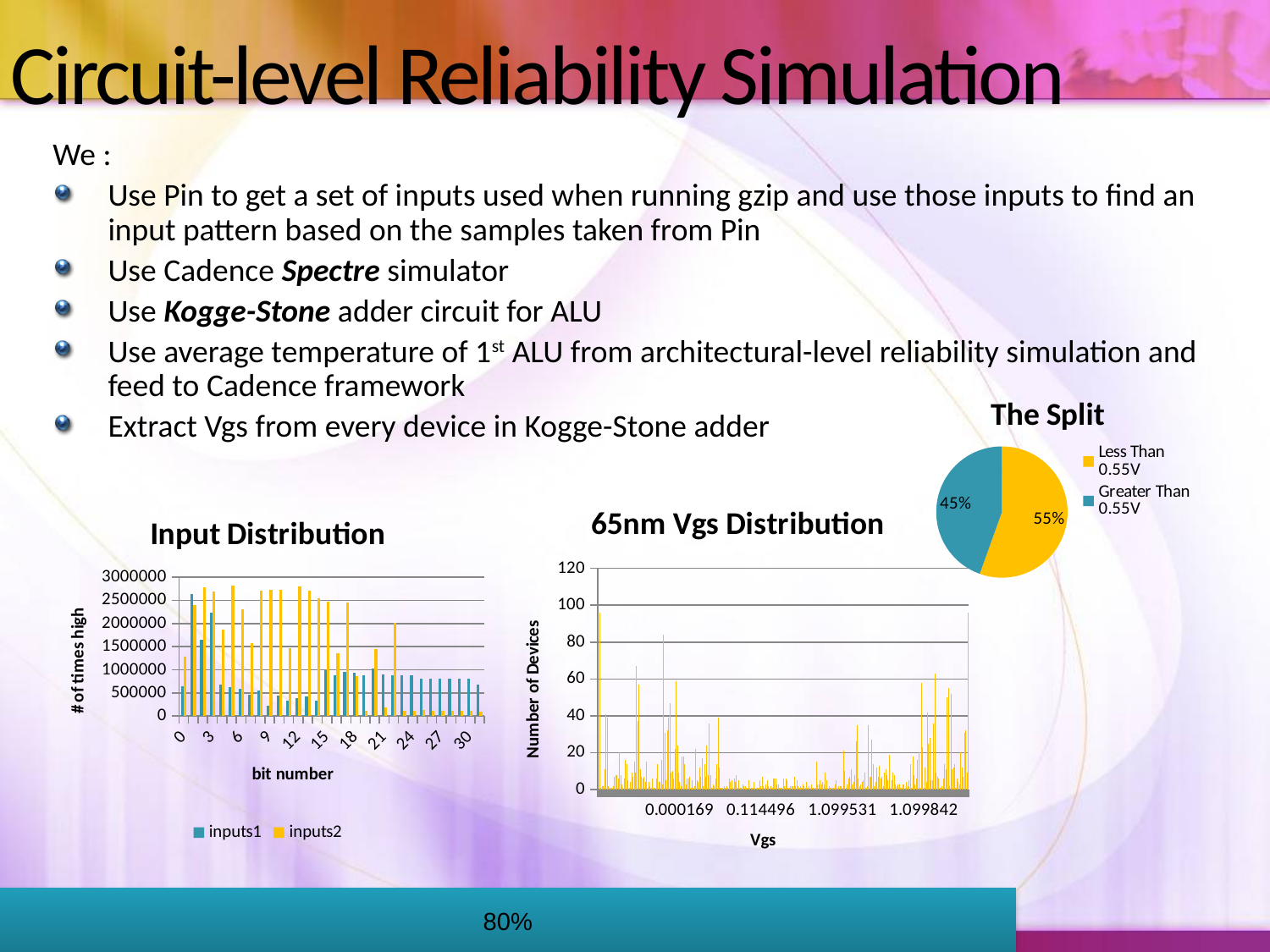

# Circuit-level Reliability Simulation
We :
Use Pin to get a set of inputs used when running gzip and use those inputs to find an input pattern based on the samples taken from Pin
Use Cadence Spectre simulator
Use Kogge-Stone adder circuit for ALU
Use average temperature of 1st ALU from architectural-level reliability simulation and feed to Cadence framework
Extract Vgs from every device in Kogge-Stone adder

### Chart: The Split

| Category |  |
|---|---|
| Less Than 0.55V | 1598.0 |
| Greater Than 0.55V | 1282.0 |

### Chart: 65nm Vgs Distribution

| Category |  |
|---|---|
|  | None |
| 0 | 96.0 |
| 2.000000000000002E-6 | 1.0 |
| 3.0000000000000035E-6 | 2.0 |
| 4.0000000000000041E-6 | 2.0 |
| 5.0000000000000072E-6 | 11.0 |
| 6.0000000000000069E-6 | 41.0 |
| 7.0000000000000092E-6 | 39.0 |
| 9.0000000000000138E-6 | 2.0 |
| 1.0000000000000011E-5 | 1.0 |
| 1.2000000000000012E-5 | 1.0 |
| 1.2999999999999999E-5 | 1.0 |
| 1.4000000000000012E-5 | 2.0 |
| 1.5999999999999999E-5 | 7.0 |
| 1.8000000000000024E-5 | 8.0 |
| 1.9000000000000028E-5 | 8.0 |
| 2.1000000000000016E-5 | 6.0 |
| 2.4000000000000024E-5 | 20.0 |
| 2.7000000000000036E-5 | 8.0 |
| 3.4000000000000047E-5 | 3.0 |
| 3.6000000000000048E-5 | 1.0 |
| 3.7000000000000046E-5 | 6.0 |
| 4.0000000000000037E-5 | 16.0 |
| 4.3000000000000036E-5 | 14.0 |
| 4.5000000000000037E-5 | 5.0 |
| 4.6000000000000034E-5 | 1.0 |
| 4.8000000000000049E-5 | 4.0 |
| 5.500000000000007E-5 | 9.0 |
| 6.2000000000000084E-5 | 7.0 |
| 6.6000000000000073E-5 | 15.0 |
| 6.7000000000000097E-5 | 9.0 |
| 6.8000000000000067E-5 | 67.0 |
| 7.3000000000000067E-5 | 37.0 |
| 7.4000000000000091E-5 | 57.0 |
| 7.5000000000000075E-5 | 11.0 |
| 7.6000000000000072E-5 | 7.0 |
| 8.4000000000000131E-5 | 6.0 |
| 8.5000000000000074E-5 | 7.0 |
| 9.0000000000000101E-5 | 4.0 |
| 9.1000000000000071E-5 | 15.0 |
| 1.1300000000000017E-4 | 1.0 |
| 1.1700000000000017E-4 | 4.0 |
| 1.1800000000000017E-4 | 2.0 |
| 1.2000000000000008E-4 | 1.0 |
| 1.2899999999999999E-4 | 6.0 |
| 1.3200000000000017E-4 | 1.0 |
| 1.3600000000000016E-4 | 1.0 |
| 1.3799999999999999E-4 | 6.0 |
| 1.3899999999999999E-4 | 14.0 |
| 1.4100000000000001E-4 | 4.0 |
| 1.4200000000000012E-4 | 4.0 |
| 1.4500000000000011E-4 | 16.0 |
| 1.4600000000000011E-4 | 3.0 |
| 1.4700000000000013E-4 | 84.0 |
| 1.4799999999999999E-4 | 31.0 |
| 1.4999999999999999E-4 | 5.0 |
| 1.5100000000000012E-4 | 32.0 |
| 1.5200000000000017E-4 | 39.0 |
| 1.5300000000000014E-4 | 47.0 |
| 1.5400000000000014E-4 | 9.0 |
| 1.5600000000000016E-4 | 10.0 |
| 1.5699999999999999E-4 | 6.0 |
| 1.5899999999999999E-4 | 22.0 |
| 1.6000000000000018E-4 | 59.0 |
| 1.6300000000000022E-4 | 24.0 |
| 1.6400000000000022E-4 | 9.0 |
| 1.6900000000000018E-4 | 4.0 |
| 1.7100000000000017E-4 | 2.0 |
| 1.7200000000000017E-4 | 18.0 |
| 1.7500000000000013E-4 | 18.0 |
| 1.8900000000000026E-4 | 14.0 |
| 2.100000000000002E-4 | 3.0 |
| 2.1700000000000012E-4 | 6.0 |
| 2.290000000000002E-4 | 6.0 |
| 2.690000000000002E-4 | 7.0 |
| 2.7200000000000032E-4 | 1.0 |
| 2.7300000000000024E-4 | 5.0 |
| 2.7600000000000031E-4 | 1.0 |
| 2.8000000000000019E-4 | 2.0 |
| 2.8300000000000005E-4 | 22.0 |
| 2.8400000000000024E-4 | 5.0 |
| 2.850000000000001E-4 | 4.0 |
| 2.8600000000000012E-4 | 12.0 |
| 2.8700000000000015E-4 | 7.0 |
| 2.9200000000000021E-4 | 17.0 |
| 2.9300000000000002E-4 | 2.0 |
| 2.960000000000002E-4 | 14.0 |
| 2.980000000000002E-4 | 7.0 |
| 2.9900000000000011E-4 | 24.0 |
| 3.0400000000000034E-4 | 8.0 |
| 3.050000000000002E-4 | 36.0 |
| 3.1100000000000024E-4 | 8.0 |
| 3.1600000000000031E-4 | 1.0 |
| 3.220000000000004E-4 | 3.0 |
| 3.2500000000000031E-4 | 2.0 |
| 3.2600000000000039E-4 | 6.0 |
| 3.2800000000000038E-4 | 14.0 |
| 3.2900000000000035E-4 | 39.0 |
| 3.3000000000000022E-4 | 12.0 |
| 9.3650000000000122E-2 | 1.0 |
| 9.3651000000000123E-2 | 1.0 |
| 9.3657000000000143E-2 | 1.0 |
| 9.3703000000000064E-2 | 2.0 |
| 9.3705000000000122E-2 | 1.0 |
| 9.370600000000015E-2 | 2.0 |
| 9.3707000000000151E-2 | 1.0 |
| 9.3710000000000071E-2 | 6.0 |
| 9.3730000000000091E-2 | 4.0 |
| 9.3735000000000152E-2 | 5.0 |
| 9.3739000000000072E-2 | 1.0 |
| 9.3746000000000107E-2 | 6.0 |
| 9.3798000000000076E-2 | 4.0 |
| 9.3803000000000025E-2 | 8.0 |
| 9.3804000000000082E-2 | 1.0 |
| 0.11432400000000002 | 5.0 |
| 0.114328 | 1.0 |
| 0.114329 | 1.0 |
| 0.11435699999999994 | 3.0 |
| 0.11436 | 2.0 |
| 0.114361 | 2.0 |
| 0.11437899999999993 | 1.0 |
| 0.114409 | 1.0 |
| 0.114427 | 5.0 |
| 0.11443300000000002 | 1.0 |
| 0.11443500000000002 | 1.0 |
| 0.114441 | 1.0 |
| 0.114442 | 4.0 |
| 0.11444699999999998 | 1.0 |
| 0.11445 | 1.0 |
| 0.114451 | 1.0 |
| 0.11448899999999992 | 1.0 |
| 0.11449100000000002 | 5.0 |
| 0.11449600000000006 | 2.0 |
| 0.1145 | 7.0 |
| 0.11450100000000002 | 2.0 |
| 0.11450600000000002 | 1.0 |
| 0.11452500000000006 | 3.0 |
| 0.11452600000000006 | 5.0 |
| 0.114539 | 2.0 |
| 0.114547 | 1.0 |
| 0.114549 | 2.0 |
| 0.11462300000000006 | 1.0 |
| 0.114647 | 6.0 |
| 0.22809499999999999 | 6.0 |
| 0.22824200000000011 | 6.0 |
| 0.23363700000000001 | 3.0 |
| 0.23377300000000001 | 3.0 |
| 0.24909700000000018 | 1.0 |
| 0.24911800000000012 | 1.0 |
| 0.24912599999999999 | 1.0 |
| 0.24912699999999999 | 6.0 |
| 0.24913800000000011 | 2.0 |
| 0.24915399999999999 | 6.0 |
| 0.24917300000000001 | 5.0 |
| 0.24917600000000001 | 1.0 |
| 0.24918000000000001 | 1.0 |
| 0.24918100000000001 | 2.0 |
| 0.24918299999999999 | 2.0 |
| 0.24918699999999999 | 2.0 |
| 0.24919200000000011 | 7.0 |
| 0.24919300000000011 | 2.0 |
| 0.24920300000000012 | 5.0 |
| 0.24922300000000011 | 2.0 |
| 0.24926700000000018 | 1.0 |
| 0.24927400000000011 | 2.0 |
| 0.24927500000000011 | 1.0 |
| 0.24928800000000018 | 3.0 |
| 0.24929000000000018 | 2.0 |
| 0.24929100000000018 | 1.0 |
| 0.24930400000000011 | 4.0 |
| 0.24933100000000011 | 1.0 |
| 0.25504000000000004 | 2.0 |
| 0.25504100000000002 | 1.0 |
| 0.25504500000000002 | 3.0 |
| 0.25504600000000005 | 1.0 |
| 0.25504700000000002 | 1.0 |
| 0.255048 | 1.0 |
| 0.25504900000000003 | 15.0 |
| 0.25505 | 3.0 |
| 0.25505100000000003 | 3.0 |
| 0.25505300000000003 | 5.0 |
| 0.25505900000000004 | 3.0 |
| 0.2550860000000002 | 4.0 |
| 0.25508700000000001 | 3.0 |
| 0.25509000000000004 | 9.0 |
| 0.25509100000000001 | 5.0 |
| 0.25509200000000004 | 1.0 |
| 0.25509600000000004 | 2.0 |
| 0.25509700000000002 | 1.0 |
| 0.255137 | 1.0 |
| 0.25513799999999998 | 1.0 |
| 0.25513999999999998 | 1.0 |
| 0.25514100000000001 | 3.0 |
| 0.25514199999999998 | 5.0 |
| 0.25515000000000004 | 1.0 |
| 0.25517600000000001 | 2.0 |
| 0.2551770000000001 | 2.0 |
| 1.0994349999999991 | 2.0 |
| 1.0995309999999998 | 1.0 |
| 1.0995909999999998 | 21.0 |
| 1.099591999999999 | 10.0 |
| 1.09961 | 1.0 |
| 1.0996109999999999 | 3.0 |
| 1.0996219999999992 | 6.0 |
| 1.0996229999999998 | 7.0 |
| 1.0996289999999991 | 11.0 |
| 1.0996389999999998 | 3.0 |
| 1.099656 | 4.0 |
| 1.099669999999999 | 8.0 |
| 1.0996709999999998 | 26.0 |
| 1.099672 | 35.0 |
| 1.0996739999999998 | 6.0 |
| 1.099675 | 2.0 |
| 1.0996779999999999 | 3.0 |
| 1.0996839999999999 | 4.0 |
| 1.099688 | 5.0 |
| 1.0996889999999999 | 9.0 |
| 1.0996899999999998 | 1.0 |
| 1.0996939999999991 | 2.0 |
| 1.0996949999999992 | 35.0 |
| 1.0996959999999998 | 7.0 |
| 1.0996979999999998 | 7.0 |
| 1.0997009999999998 | 27.0 |
| 1.099702 | 14.0 |
| 1.0997029999999999 | 2.0 |
| 1.0997039999999998 | 4.0 |
| 1.099704999999999 | 12.0 |
| 1.099707 | 7.0 |
| 1.0997079999999999 | 13.0 |
| 1.09971 | 6.0 |
| 1.0997109999999999 | 7.0 |
| 1.099712 | 2.0 |
| 1.0997129999999999 | 9.0 |
| 1.0997139999999999 | 11.0 |
| 1.099715 | 8.0 |
| 1.0997159999999999 | 5.0 |
| 1.0997170000000001 | 19.0 |
| 1.0997199999999998 | 1.0 |
| 1.099726999999999 | 5.0 |
| 1.0997459999999999 | 9.0 |
| 1.0997539999999999 | 8.0 |
| 1.099758 | 3.0 |
| 1.099761999999999 | 2.0 |
| 1.0997669999999991 | 3.0 |
| 1.0997679999999999 | 3.0 |
| 1.0997689999999998 | 1.0 |
| 1.099783 | 1.0 |
| 1.0997839999999999 | 3.0 |
| 1.099785 | 3.0 |
| 1.0997859999999999 | 1.0 |
| 1.0997909999999991 | 4.0 |
| 1.0998079999999999 | 2.0 |
| 1.0998089999999998 | 5.0 |
| 1.0998109999999999 | 14.0 |
| 1.099812 | 1.0 |
| 1.0998249999999992 | 18.0 |
| 1.0998279999999998 | 8.0 |
| 1.0998289999999991 | 3.0 |
| 1.0998309999999998 | 6.0 |
| 1.0998359999999998 | 16.0 |
| 1.099837 | 20.0 |
| 1.0998389999999998 | 1.0 |
| 1.099839999999999 | 58.0 |
| 1.0998409999999998 | 23.0 |
| 1.099842 | 1.0 |
| 1.0998429999999999 | 12.0 |
| 1.0998459999999999 | 4.0 |
| 1.099847 | 42.0 |
| 1.0998479999999999 | 25.0 |
| 1.0998489999999999 | 28.0 |
| 1.09985 | 5.0 |
| 1.0998509999999999 | 5.0 |
| 1.0998520000000001 | 36.0 |
| 1.099853 | 63.0 |
| 1.0998539999999999 | 9.0 |
| 1.099855 | 7.0 |
| 1.0998779999999999 | 6.0 |
| 1.0998789999999998 | 1.0 |
| 1.099882 | 1.0 |
| 1.0998979999999998 | 2.0 |
| 1.0999199999999998 | 6.0 |
| 1.099923999999999 | 14.0 |
| 1.0999249999999992 | 11.0 |
| 1.0999259999999991 | 50.0 |
| 1.0999269999999992 | 55.0 |
| 1.0999299999999992 | 2.0 |
| 1.099931999999999 | 52.0 |
| 1.0999329999999998 | 11.0 |
| 1.0999339999999991 | 12.0 |
| 1.0999570000000001 | 14.0 |
| 1.0999599999999998 | 1.0 |
| 1.0999629999999998 | 6.0 |
| 1.0999639999999991 | 4.0 |
| 1.0999729999999999 | 3.0 |
| 1.0999759999999998 | 20.0 |
| 1.0999789999999998 | 12.0 |
| 1.099982 | 7.0 |
| 1.0999929999999998 | 31.0 |
| 1.099993999999999 | 32.0 |
| 1.0999949999999992 | 9.0 |
| 1.1000000000000001 | 96.0 |

### Chart: Input Distribution

| Category |  |  |
|---|---|---|
| 0 | 1283077.0 | 651867.0 |
| 1 | 2397348.0 | 2636547.0 |
| 2 | 2776751.0 | 1648235.0 |
| 3 | 2684391.0 | 2233324.0 |
| 4 | 1863553.0 | 682226.0 |
| 5 | 2819493.0 | 627237.0 |
| 6 | 2311974.0 | 585243.0 |
| 7 | 1580179.0 | 470182.0 |
| 8 | 2717793.0 | 559138.0 |
| 9 | 2731785.0 | 230778.0 |
| 10 | 2728384.0 | 434537.0 |
| 11 | 1466957.0 | 337755.0 |
| 12 | 2799456.0 | 382834.0 |
| 13 | 2713681.0 | 419324.0 |
| 14 | 2552251.0 | 330376.0 |
| 15 | 2462872.0 | 995160.0 |
| 16 | 1349022.0 | 882067.0 |
| 17 | 2462525.0 | 947147.0 |
| 18 | 858726.0 | 929204.0 |
| 19 | 122939.0 | 879864.0 |
| 20 | 1457119.0 | 1024996.0 |
| 21 | 182457.0 | 902769.0 |
| 22 | 2013100.0 | 877771.0 |
| 23 | 114434.0 | 874481.0 |
| 24 | 116021.0 | 879121.0 |
| 25 | 127488.0 | 815204.0 |
| 26 | 115463.0 | 809625.0 |
| 27 | 112519.0 | 802184.0 |
| 28 | 114821.0 | 805490.0 |
| 29 | 115218.0 | 805847.0 |
| 30 | 115216.0 | 806133.0 |
| 31 | 103239.0 | 688165.0 |
80%